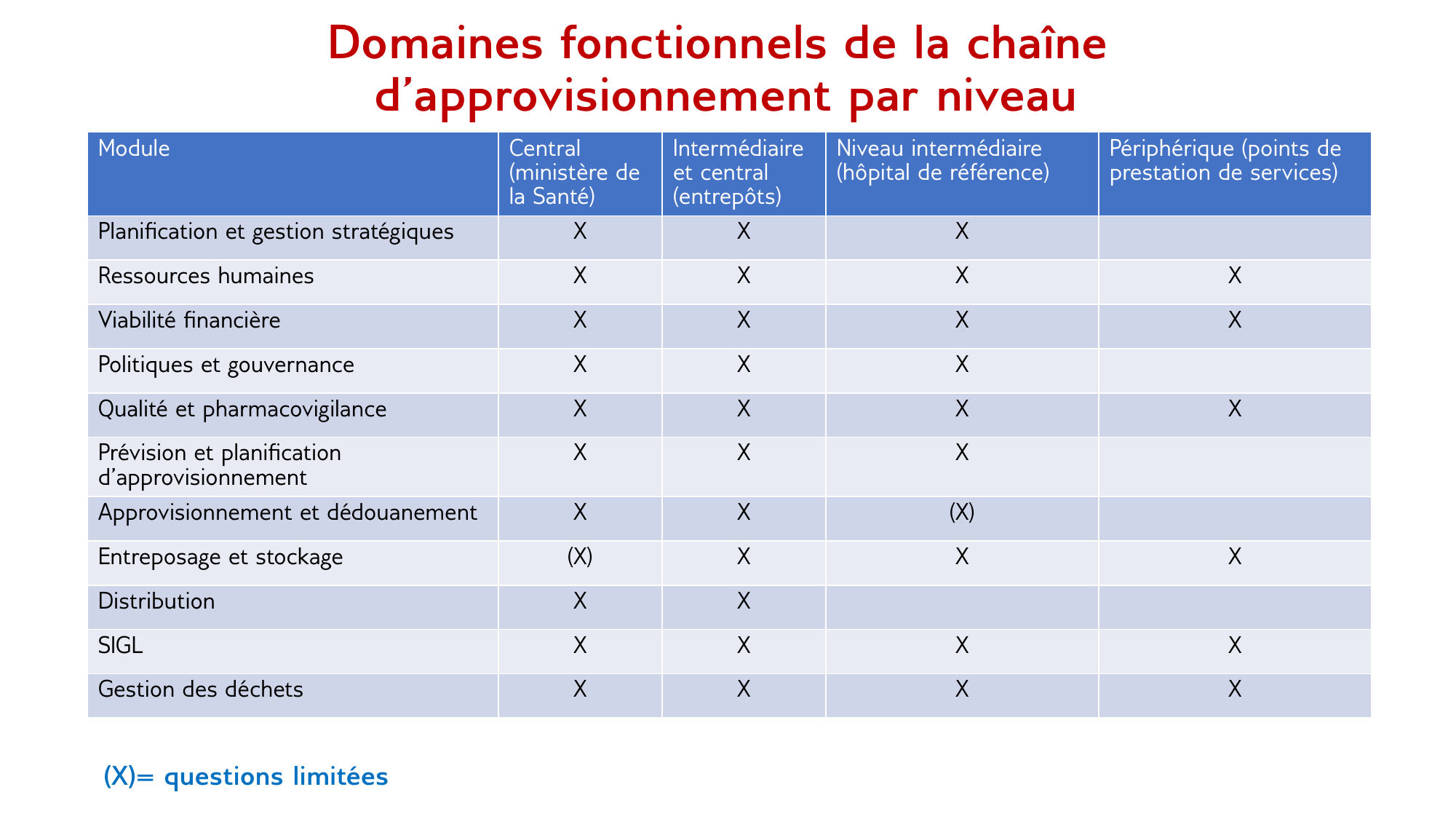

# Domaines fonctionnels de la chaîne d’approvisionnement par niveau
| Module | Central (ministère de la Santé) | Intermédiaire et central (entrepôts) | Niveau intermédiaire (hôpital de référence) | Périphérique (points de prestation de services) |
| --- | --- | --- | --- | --- |
| Planification et gestion stratégiques | X | X | X |  |
| Ressources humaines | X | X | X | X |
| Viabilité financière | X | X | X | X |
| Politiques et gouvernance | X | X | X |  |
| Qualité et pharmacovigilance | X | X | X | X |
| Prévision et planification d’approvisionnement | X | X | X |  |
| Approvisionnement et dédouanement | X | X | (X) |  |
| Entreposage et stockage | (X) | X | X | X |
| Distribution | X | X |  |  |
| SIGL | X | X | X | X |
| Gestion des déchets | X | X | X | X |
(X)= questions limitées